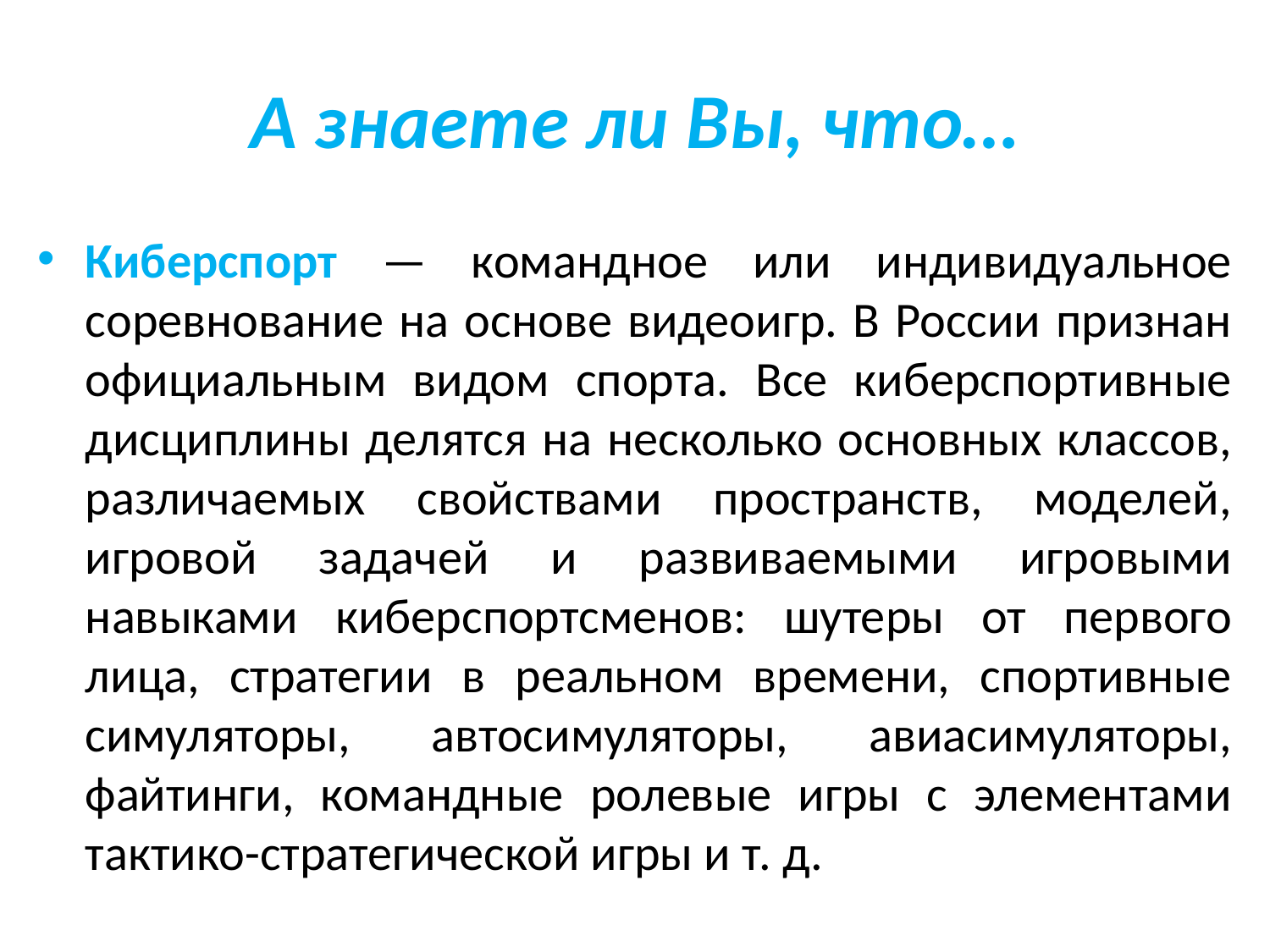

# А знаете ли Вы, что…
Киберспорт — командное или индивидуальное соревнование на основе видеоигр. В России признан официальным видом спорта. Все киберспортивные дисциплины делятся на несколько основных классов, различаемых свойствами пространств, моделей, игровой задачей и развиваемыми игровыми навыками киберспортсменов: шутеры от первого лица, стратегии в реальном времени, спортивные симуляторы, автосимуляторы, авиасимуляторы, файтинги, командные ролевые игры с элементами тактико-стратегической игры и т. д.